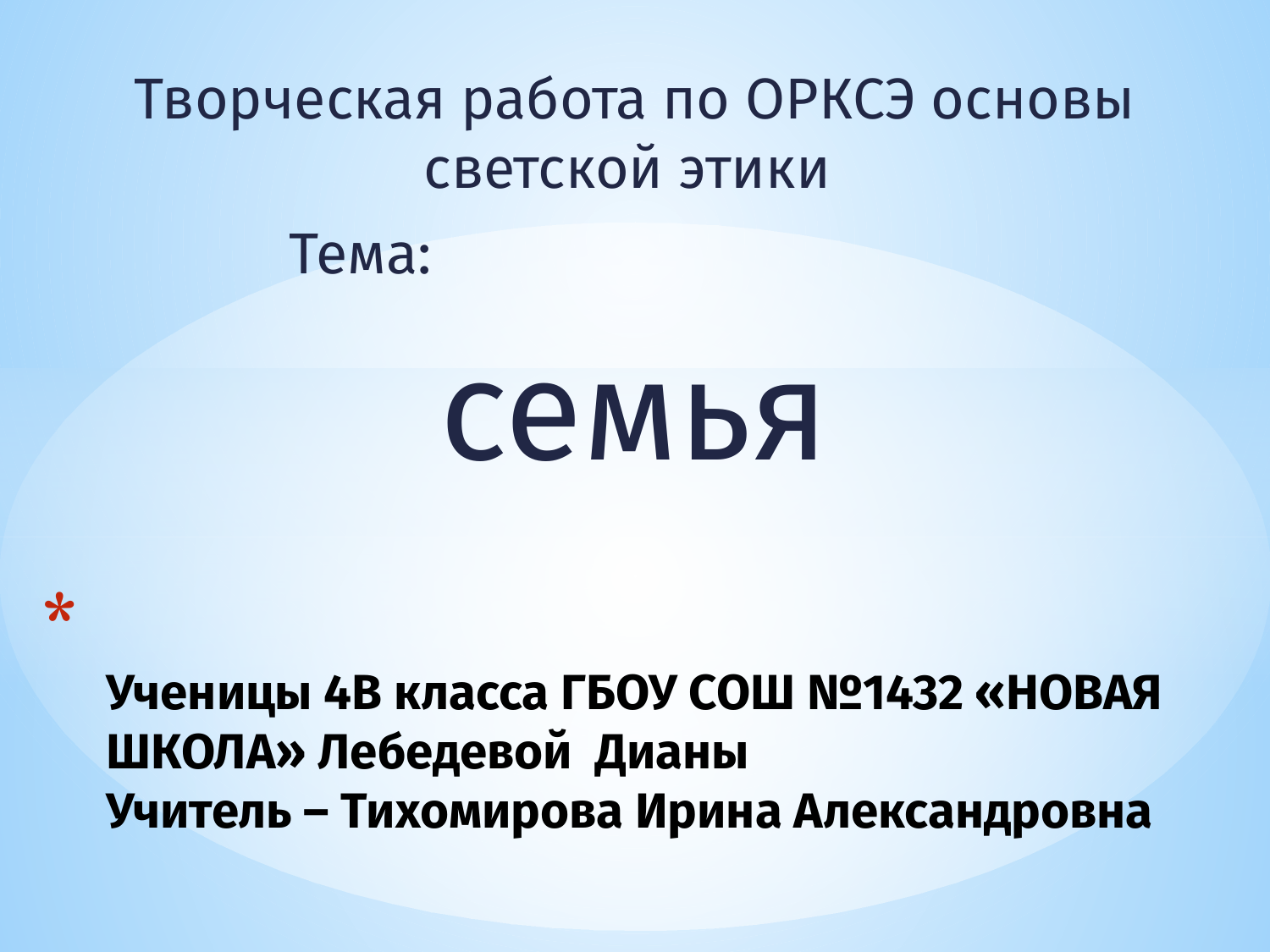

Творческая работа по ОРКСЭ основы светской этики
Тема:
семья
# Ученицы 4В класса ГБОУ СОШ №1432 «НОВАЯ ШКОЛА» Лебедевой  Дианы Учитель – Тихомирова Ирина Александровна